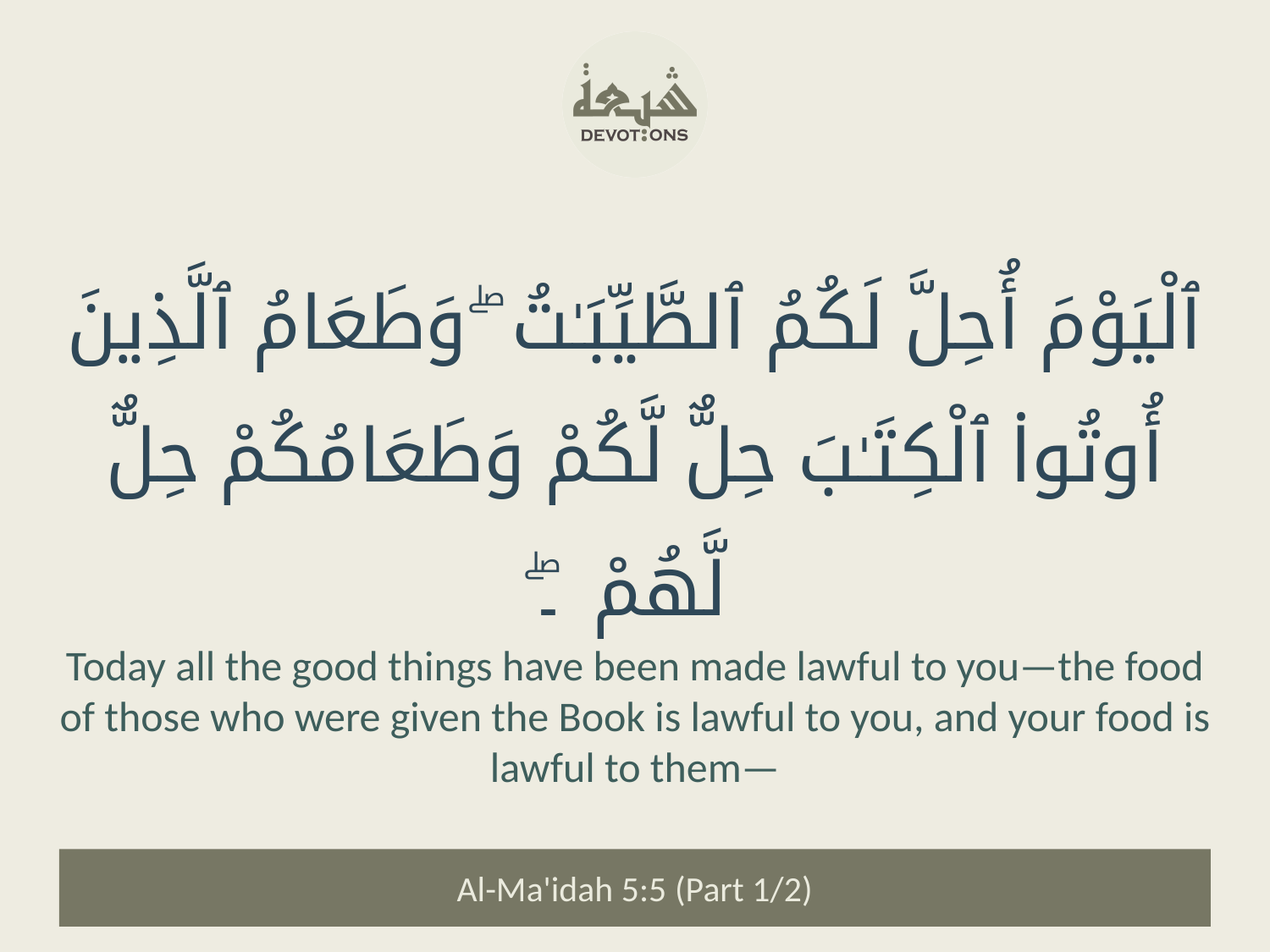

ٱلْيَوْمَ أُحِلَّ لَكُمُ ٱلطَّيِّبَـٰتُ ۖ وَطَعَامُ ٱلَّذِينَ أُوتُوا۟ ٱلْكِتَـٰبَ حِلٌّ لَّكُمْ وَطَعَامُكُمْ حِلٌّ لَّهُمْ  ۔ۖ
Today all the good things have been made lawful to you—the food of those who were given the Book is lawful to you, and your food is lawful to them—
Al-Ma'idah 5:5 (Part 1/2)